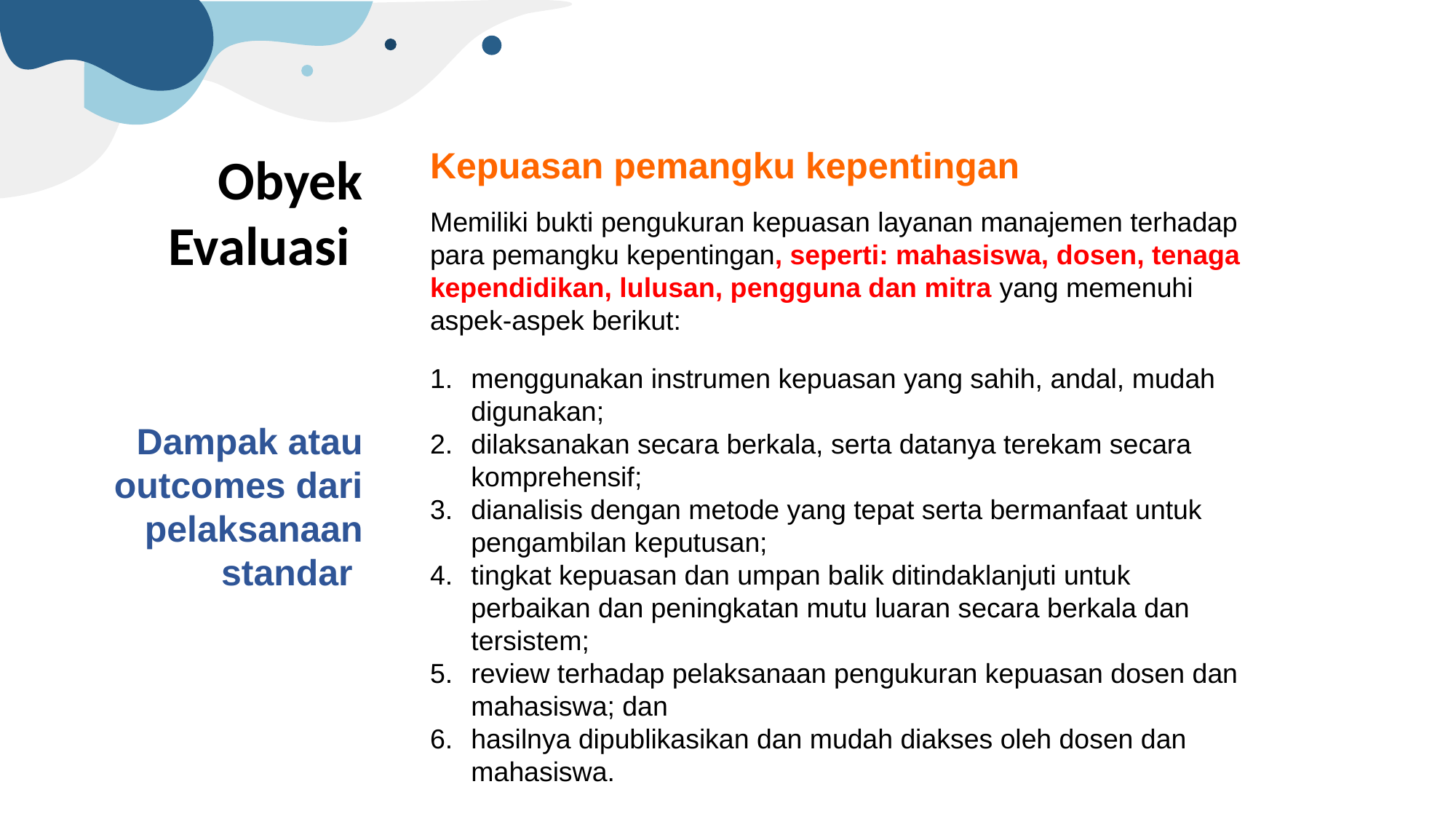

Kepuasan pemangku kepentingan

Memiliki bukti pengukuran kepuasan layanan manajemen terhadap para pemangku kepentingan, seperti: mahasiswa, dosen, tenaga kependidikan, lulusan, pengguna dan mitra yang memenuhi aspek-aspek berikut:

menggunakan instrumen kepuasan yang sahih, andal, mudah digunakan;
dilaksanakan secara berkala, serta datanya terekam secara komprehensif;
dianalisis dengan metode yang tepat serta bermanfaat untuk pengambilan keputusan;
tingkat kepuasan dan umpan balik ditindaklanjuti untuk perbaikan dan peningkatan mutu luaran secara berkala dan tersistem;
review terhadap pelaksanaan pengukuran kepuasan dosen dan mahasiswa; dan
hasilnya dipublikasikan dan mudah diakses oleh dosen dan mahasiswa.
Obyek Evaluasi

Dampak atau outcomes dari pelaksanaan standar